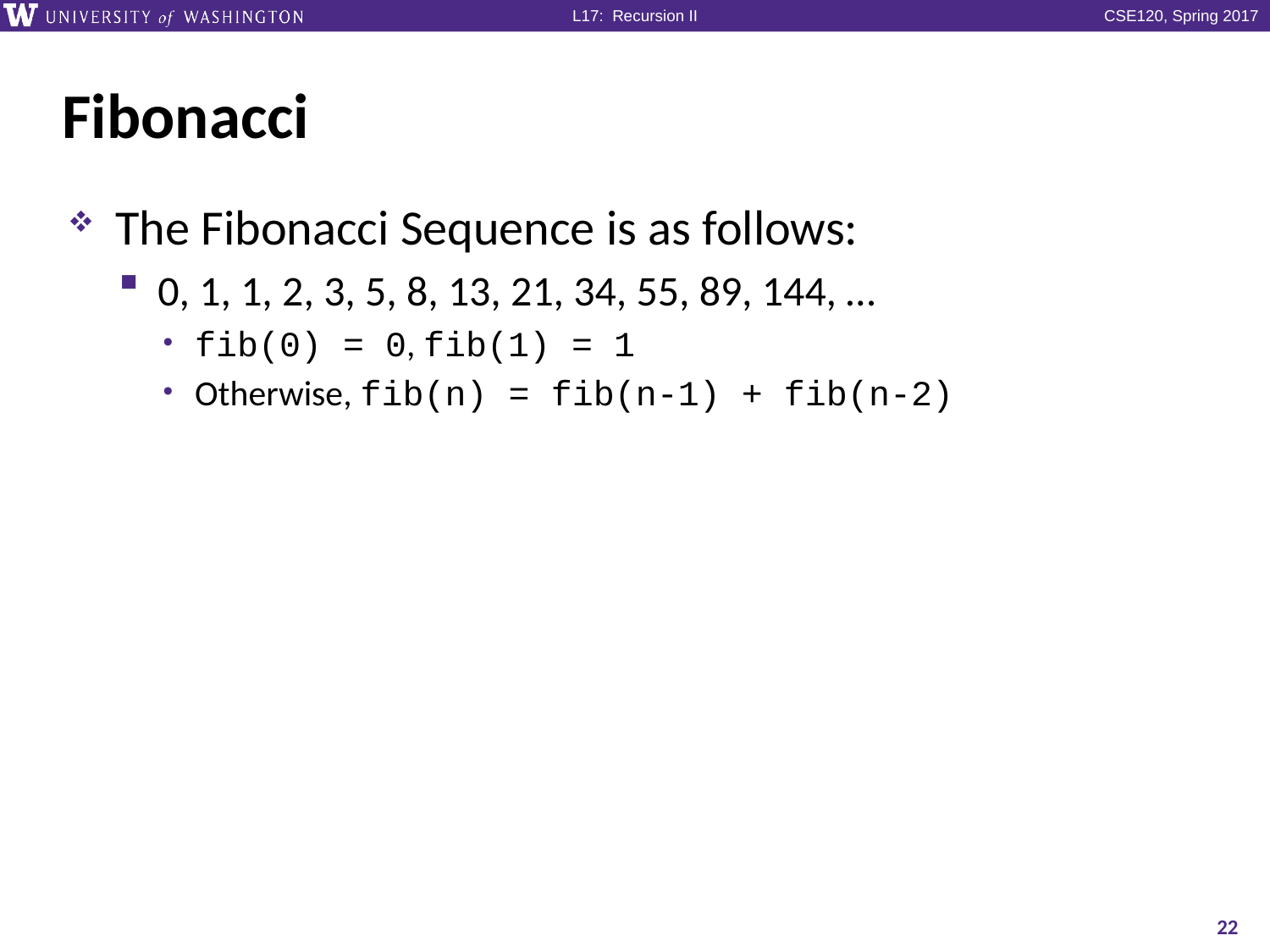

# Fibonacci
The Fibonacci Sequence is as follows:
0, 1, 1, 2, 3, 5, 8, 13, 21, 34, 55, 89, 144, …
fib(0) = 0, fib(1) = 1
Otherwise, fib(n) = fib(n-1) + fib(n-2)

22